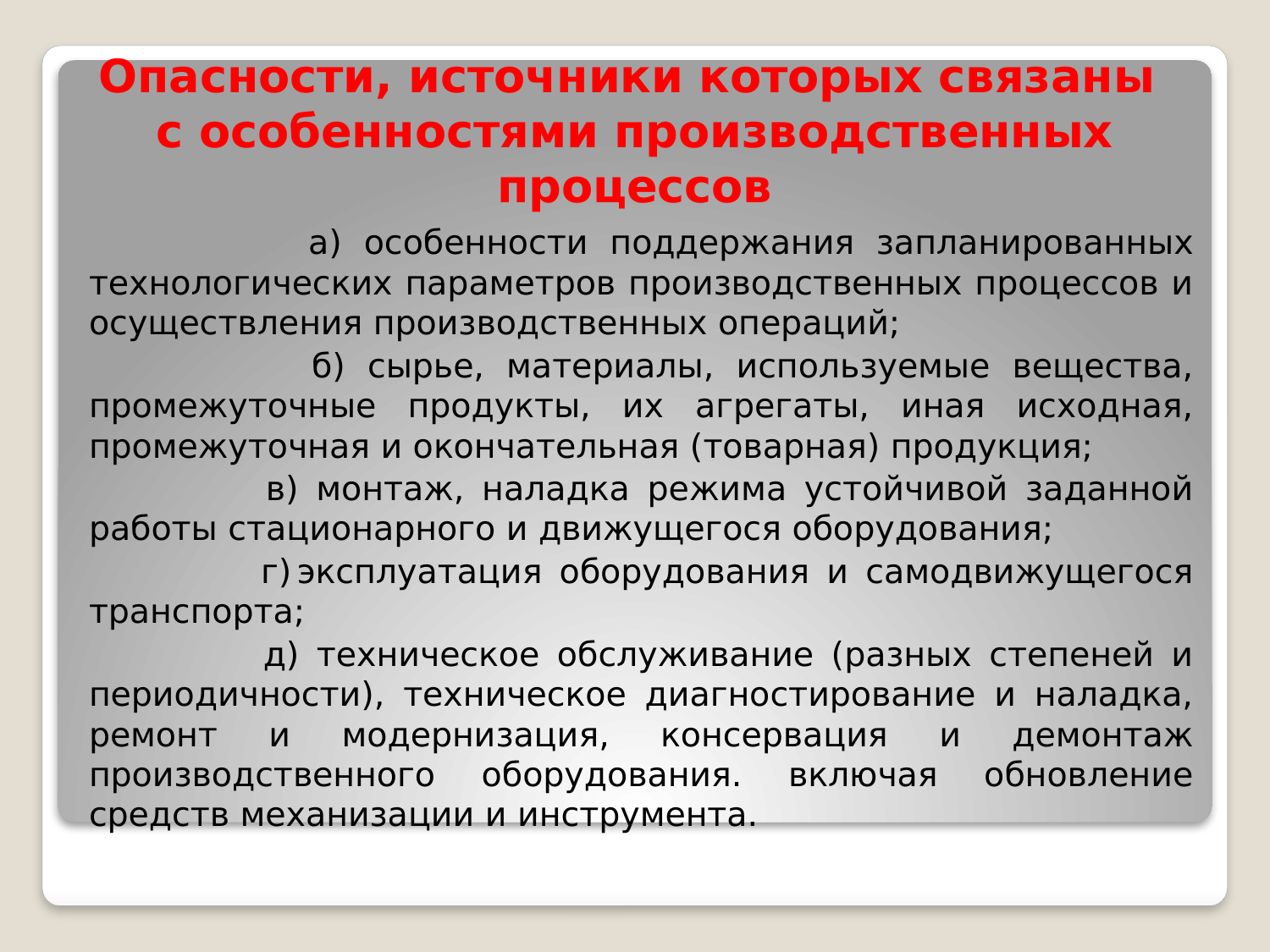

# Опасности, источники которых связаны с особенностями производственных процессов
          а) особенности поддержания запланированных технологических параметров производственных процессов и осуществления производственных операций;
          б) сырье, материалы, используемые вещества, промежуточные продукты, их агрегаты, иная исходная, промежуточная и окончательная (товарная) продукция;
          в) монтаж, наладка режима устойчивой заданной работы стационарного и движущегося оборудования;
          г)	эксплуатация оборудования и самодвижущегося транспорта;
          д) техническое обслуживание (разных степеней и периодичности), техническое диагностирование и наладка, ремонт и модернизация, консервация и демонтаж производственного оборудования. включая обновление средств механизации и инструмента.